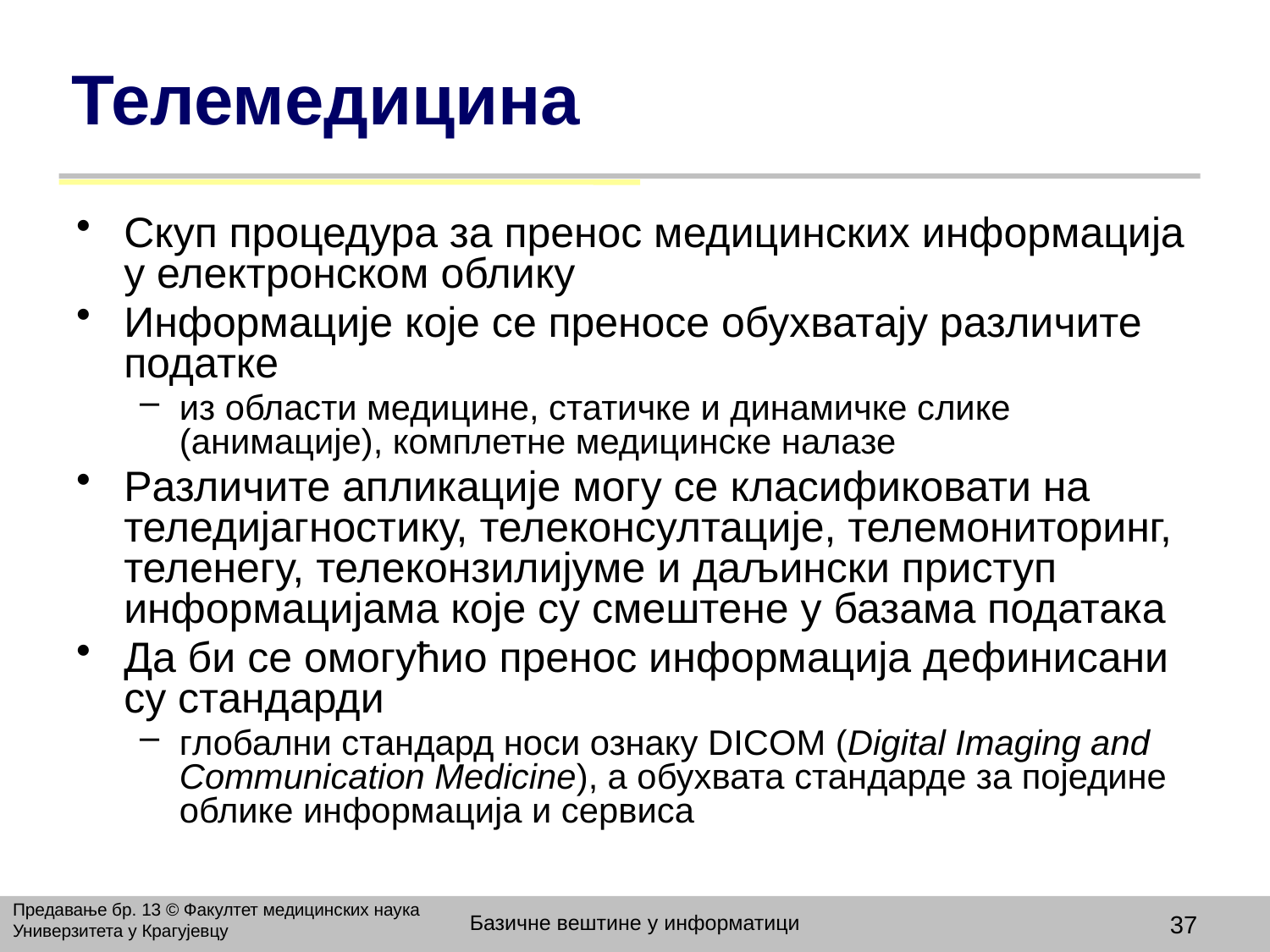

# Телемедицина
Скуп процедура за пренос медицинских информација у електронском облику
Информације које се преносе обухватају различите податке
из области медицине, статичке и динамичке слике (анимације), комплетне медицинске налазе
Различите апликације могу се класификовати на теледијагностику, телеконсултације, телемониторинг, теленегу, телеконзилијуме и даљински приступ информацијама које су смештене у базама података
Да би се омогућио пренос информација дефинисани су стандарди
глобални стандард носи ознаку DICOM (Digital Imaging and Communication Medicine), а обухвата стандарде за поједине облике информација и сервиса
Предавање бр. 13 © Факултет медицинских наука Универзитета у Крагујевцу
Базичне вештине у информатици
37